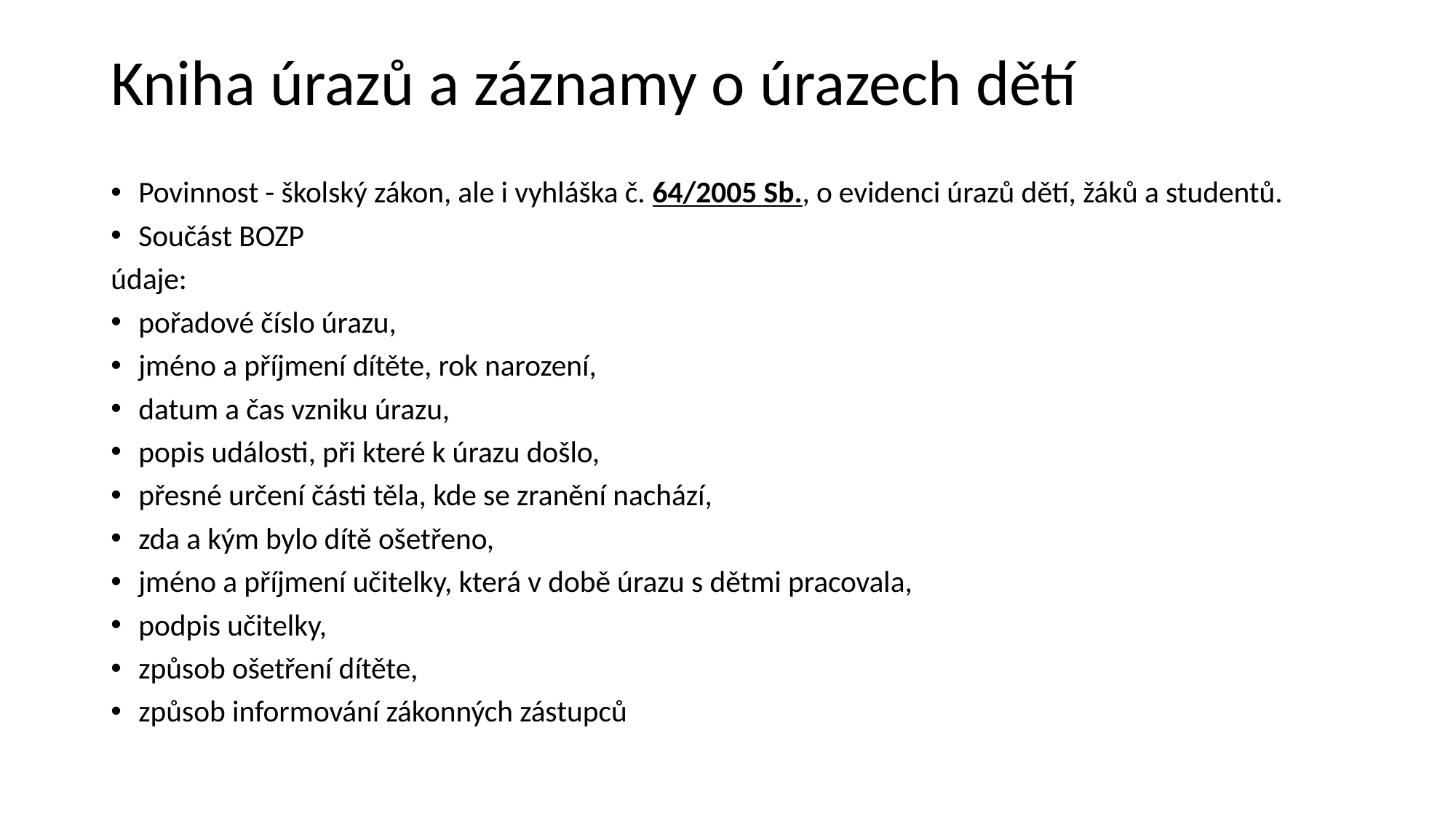

# Kniha úrazů a záznamy o úrazech dětí

Povinnost - školský zákon, ale i vyhláška č. 64/2005 Sb., o evidenci úrazů dětí, žáků a studentů.
Součást BOZP
údaje:
pořadové číslo úrazu,
jméno a příjmení dítěte, rok narození,
datum a čas vzniku úrazu,
popis události, při které k úrazu došlo,
přesné určení části těla, kde se zranění nachází,
zda a kým bylo dítě ošetřeno,
jméno a příjmení učitelky, která v době úrazu s dětmi pracovala,
podpis učitelky,
způsob ošetření dítěte,
způsob informování zákonných zástupců